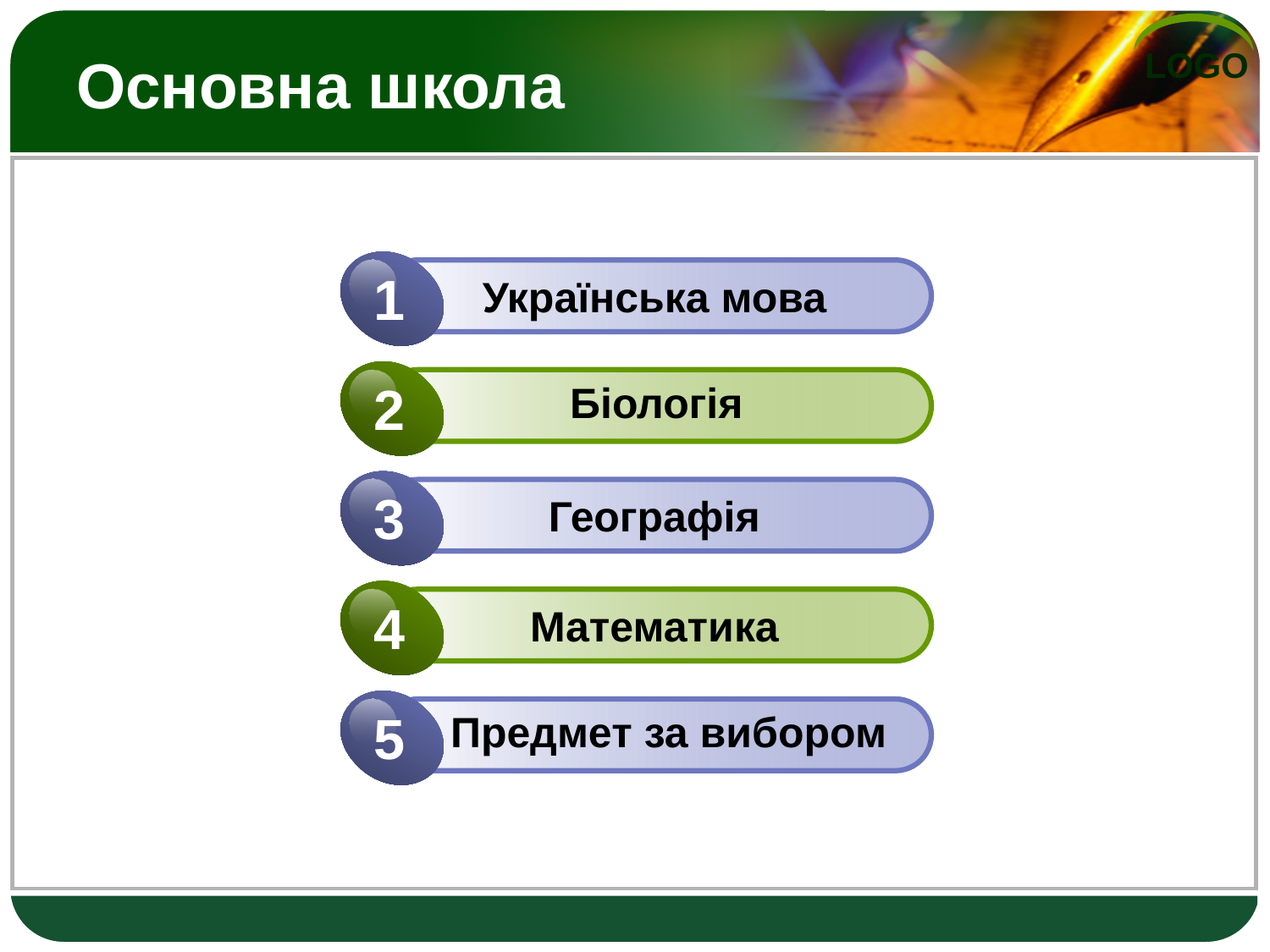

# Основна школа

1

Українська мова

2

Біологія

3

Географія

4

Математика

5

Предмет за вибором